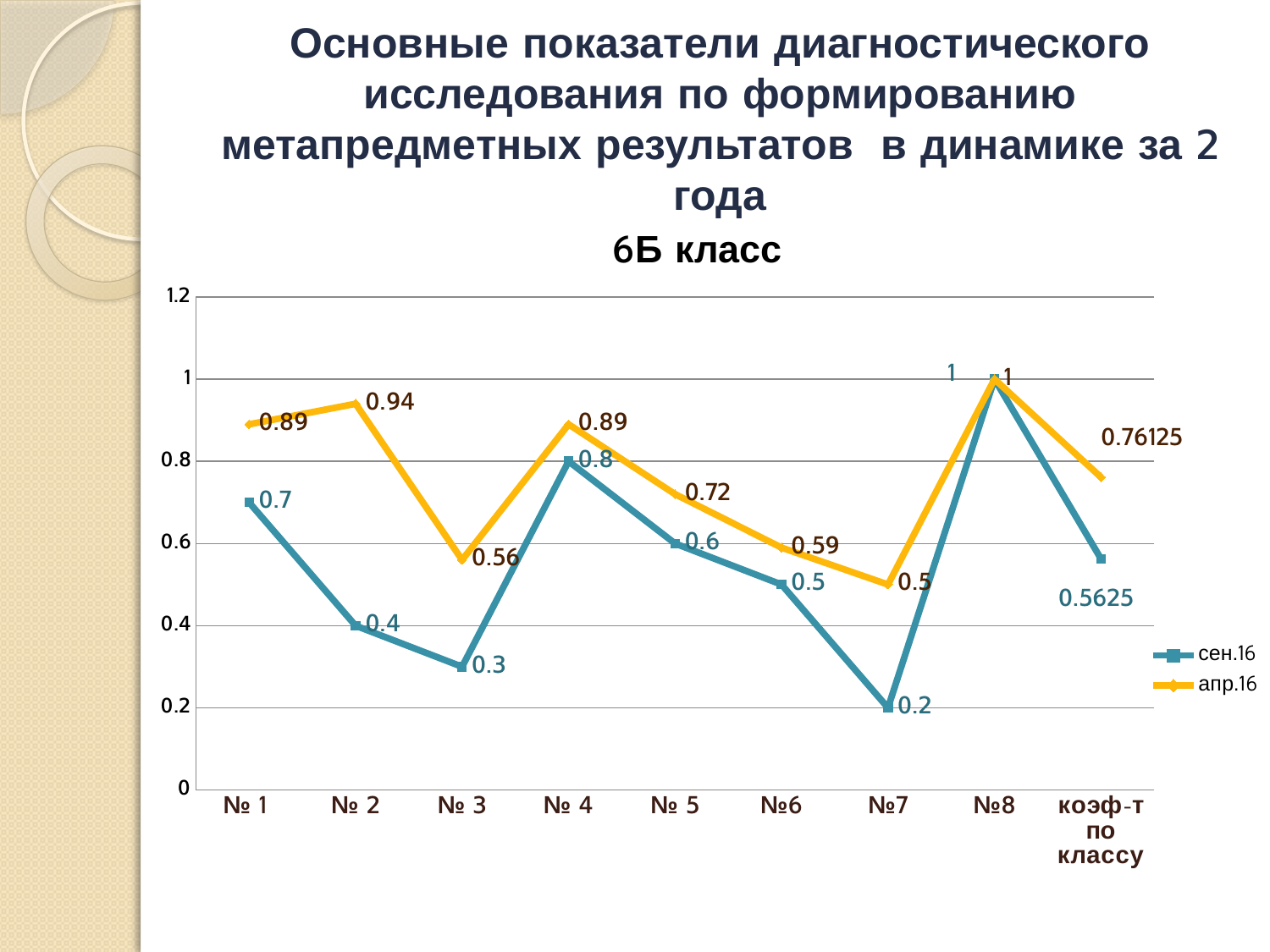

# Основные показатели диагностического исследования по формированию метапредметных результатов  в динамике за 2 года

### Chart: 6Б класс

| Category | сен.16 | апр.16 |
|---|---|---|
| № 1  | 0.7000000000000001 | 0.89 |
| № 2 | 0.4 | 0.9400000000000001 |
| № 3 | 0.30000000000000004 | 0.56 |
| № 4 | 0.8 | 0.89 |
| № 5 | 0.6000000000000001 | 0.7200000000000001 |
| №6 | 0.5 | 0.59 |
| №7 | 0.2 | 0.5 |
| №8 | 1.0 | 1.0 |
| коэф-т по классу | 0.5625 | 0.7612500000000001 |